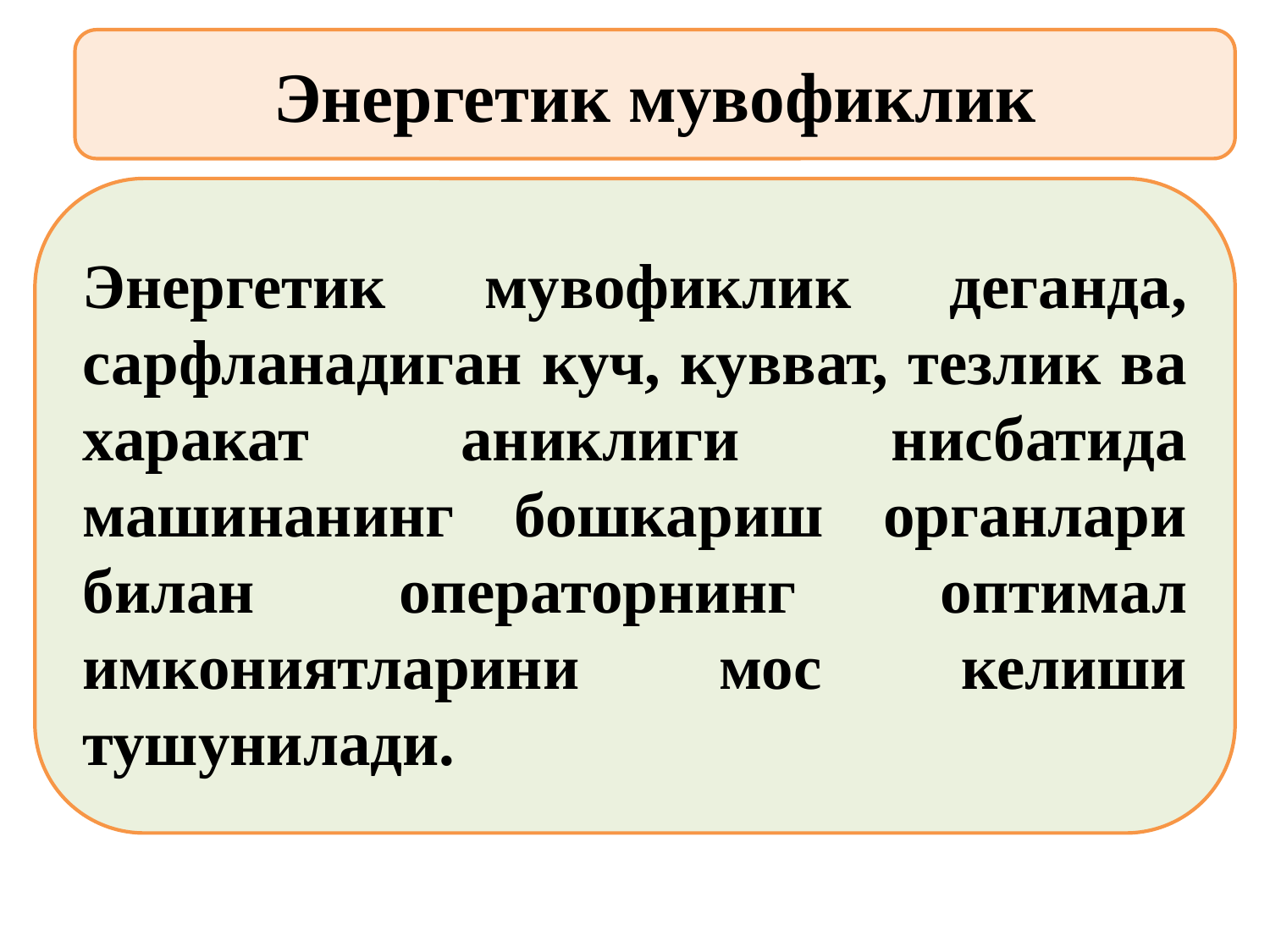

Энергетик мувофиклик

Энергетик мувофиклик деганда, сарфланадиган куч, кувват, тезлик ва харакат аниклиги нисбатида машинанинг бошкариш органлари билан операторнинг оптимал имкониятларини мос келиши тушунилади.